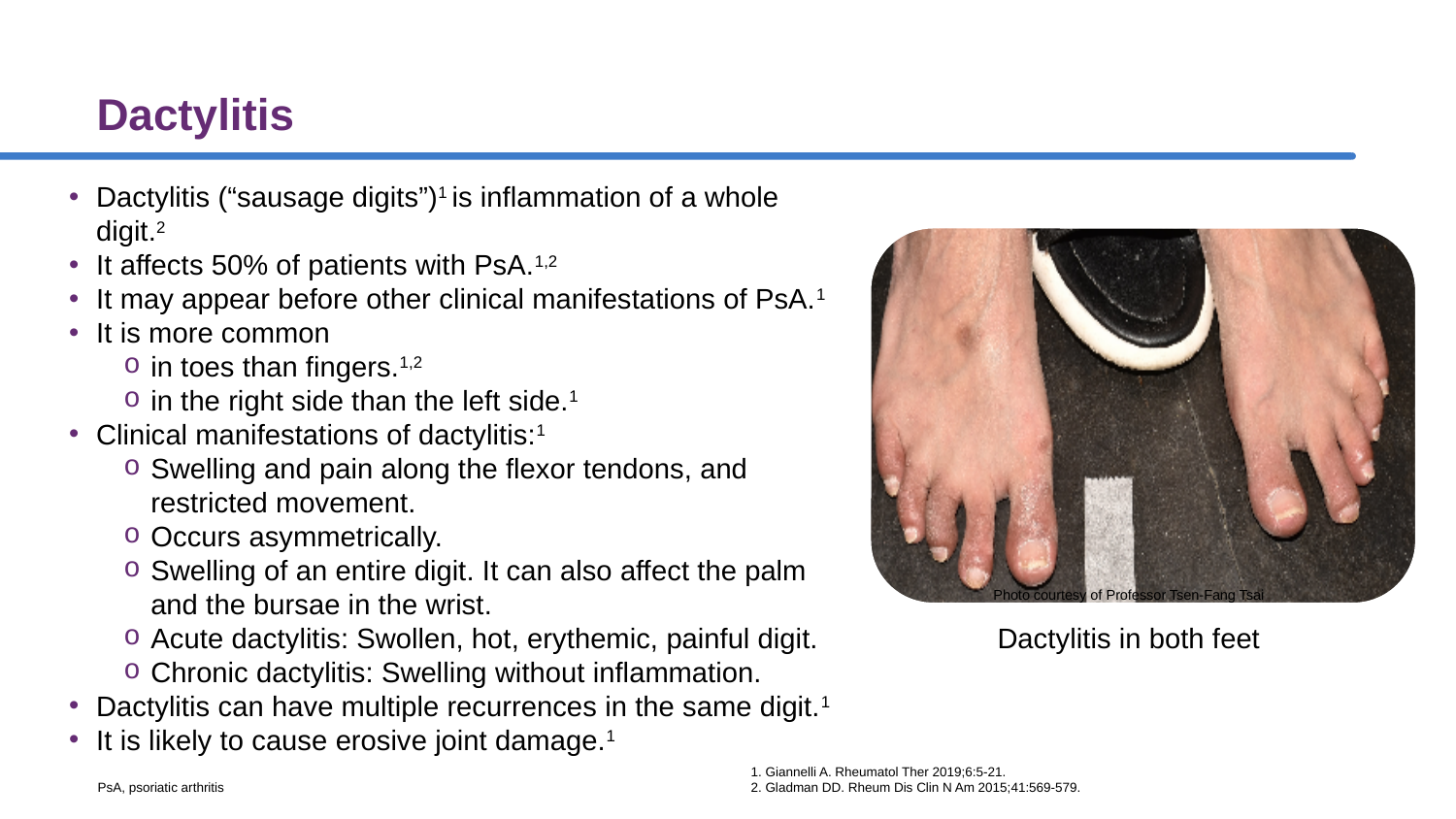

# Dactylitis
Dactylitis (“sausage digits”)1 is inflammation of a whole digit.2
It affects 50% of patients with PsA.1,2
It may appear before other clinical manifestations of PsA.1
It is more common
in toes than fingers.1,2
in the right side than the left side.1
Clinical manifestations of dactylitis:1
Swelling and pain along the flexor tendons, and restricted movement.
Occurs asymmetrically.
Swelling of an entire digit. It can also affect the palm and the bursae in the wrist.
Acute dactylitis: Swollen, hot, erythemic, painful digit.
Chronic dactylitis: Swelling without inflammation.
Dactylitis can have multiple recurrences in the same digit.1
It is likely to cause erosive joint damage.1

Dactylitis in both feet
Photo courtesy of Professor Tsen-Fang Tsai

1. Giannelli A. Rheumatol Ther 2019;6:5-21.
2. Gladman DD. Rheum Dis Clin N Am 2015;41:569-579.

PsA, psoriatic arthritis